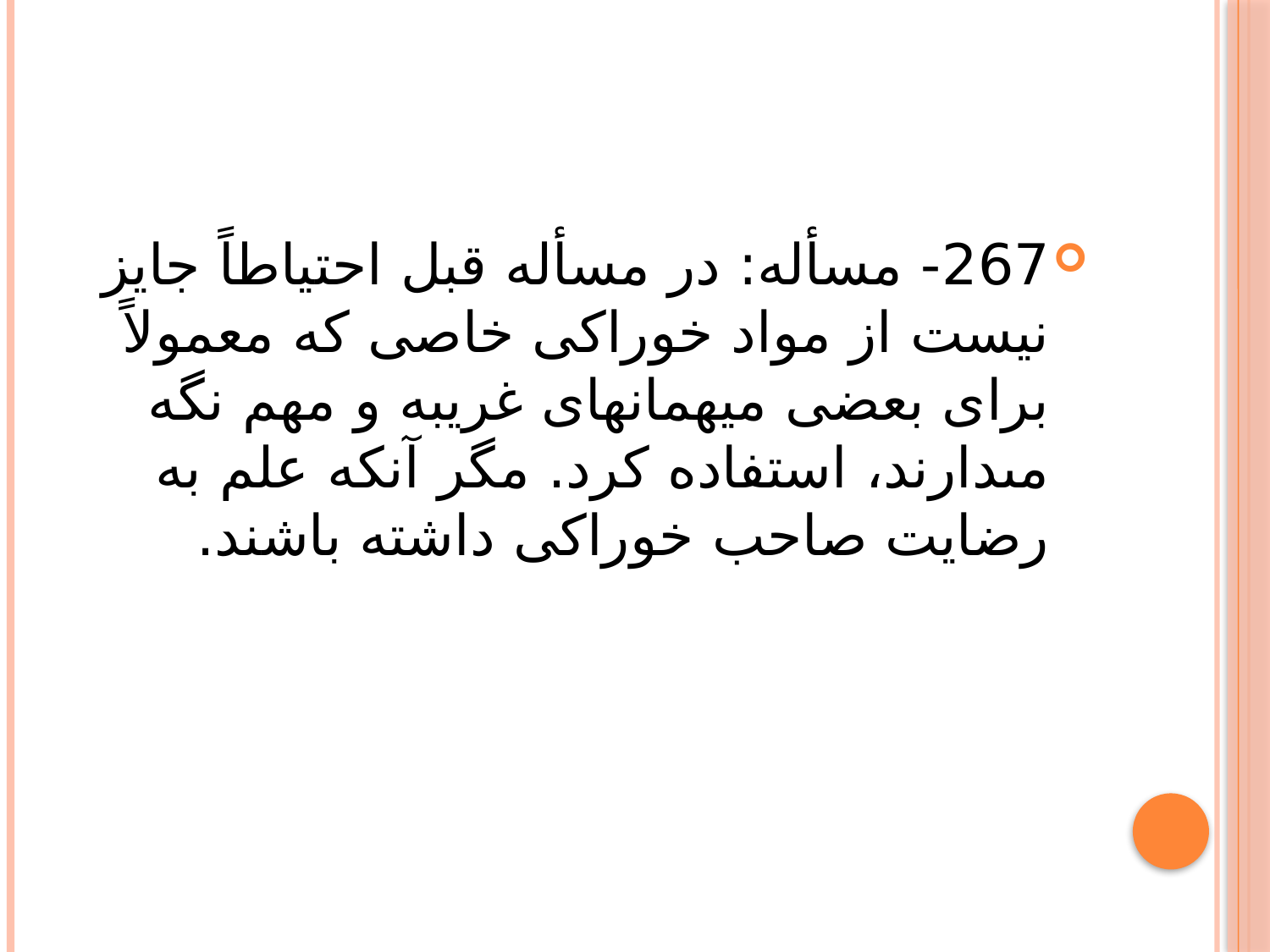

#
267- مسأله: در مسأله قبل احتياطاً جايز نيست از مواد خوراكى خاصى كه معمولاً براى بعضى ميهمانهاى غريبه و مهم نگه مى‏دارند، استفاده كرد. مگر آنكه علم به رضايت صاحب خوراكى داشته باشند.